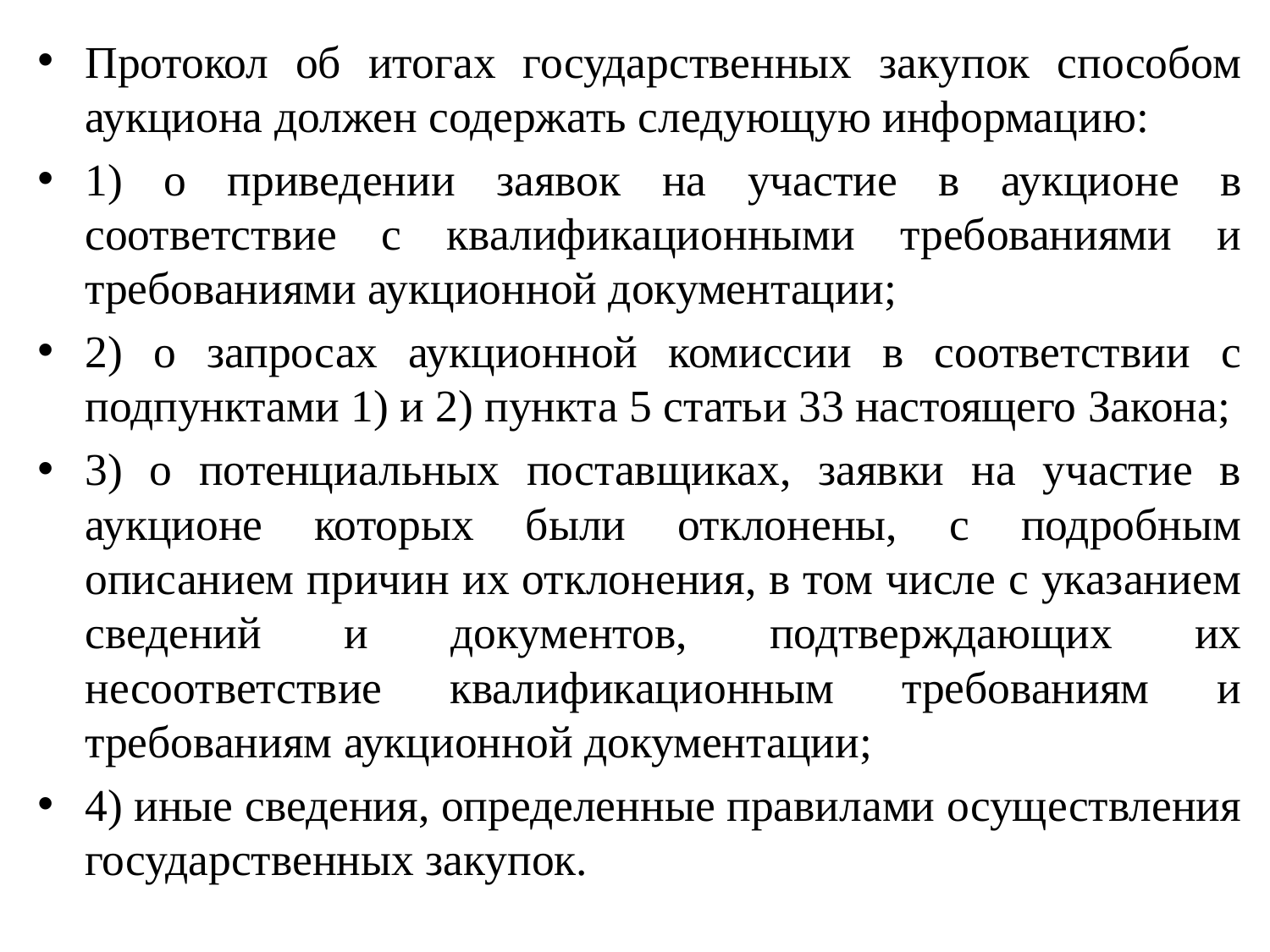

Протокол об итогах государственных закупок способом аукциона должен содержать следующую информацию:
1) о приведении заявок на участие в аукционе в соответствие с квалификационными требованиями и требованиями аукционной документации;
2) о запросах аукционной комиссии в соответствии с подпунктами 1) и 2) пункта 5 статьи 33 настоящего Закона;
3) о потенциальных поставщиках, заявки на участие в аукционе которых были отклонены, с подробным описанием причин их отклонения, в том числе с указанием сведений и документов, подтверждающих их несоответствие квалификационным требованиям и требованиям аукционной документации;
4) иные сведения, определенные правилами осуществления государственных закупок.